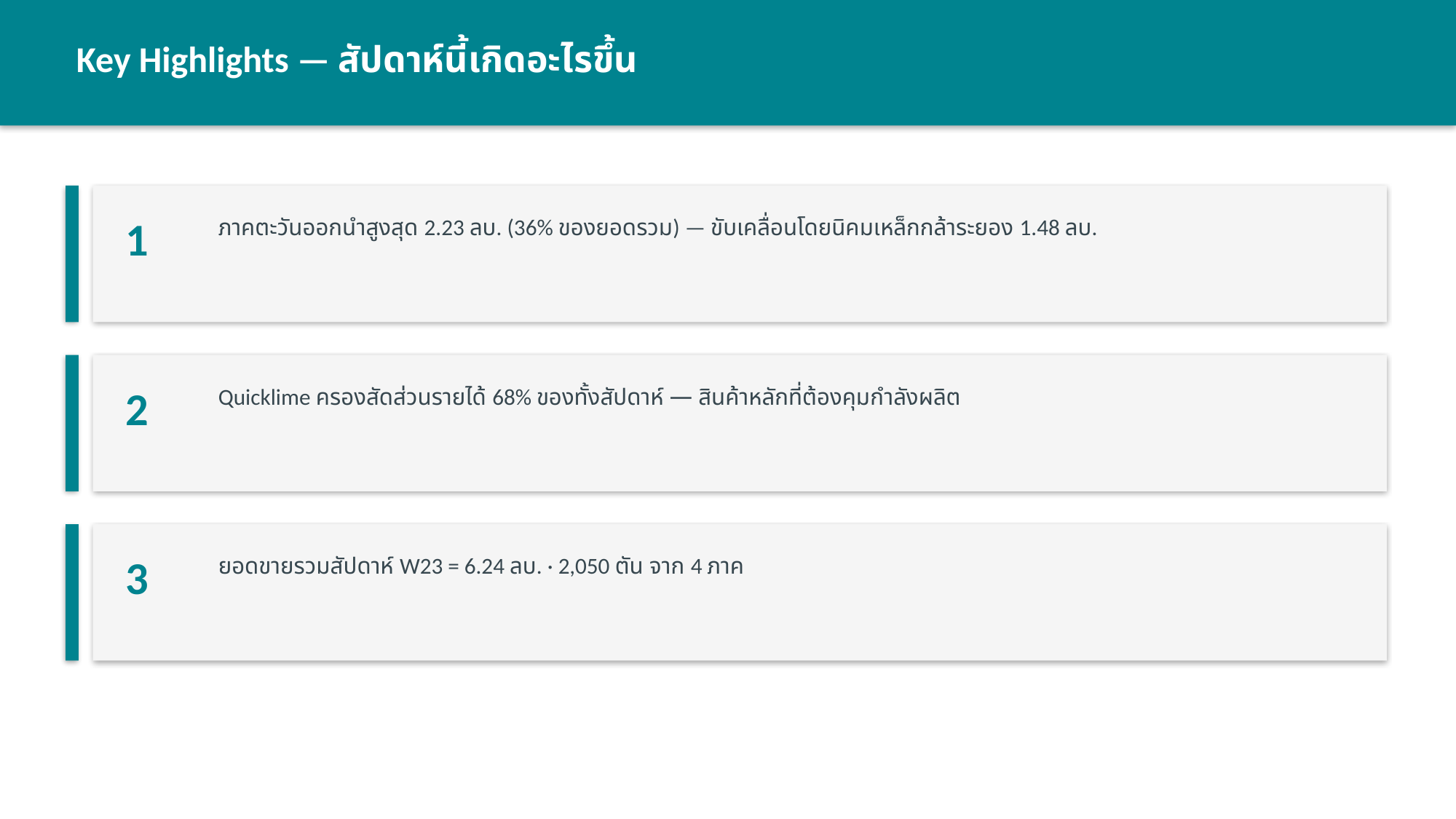

Key Highlights — สัปดาห์นี้เกิดอะไรขึ้น

1
ภาคตะวันออกนำสูงสุด 2.23 ลบ. (36% ของยอดรวม) — ขับเคลื่อนโดยนิคมเหล็กกล้าระยอง 1.48 ลบ.

2
Quicklime ครองสัดส่วนรายได้ 68% ของทั้งสัปดาห์ — สินค้าหลักที่ต้องคุมกำลังผลิต

3
ยอดขายรวมสัปดาห์ W23 = 6.24 ลบ. · 2,050 ตัน จาก 4 ภาค